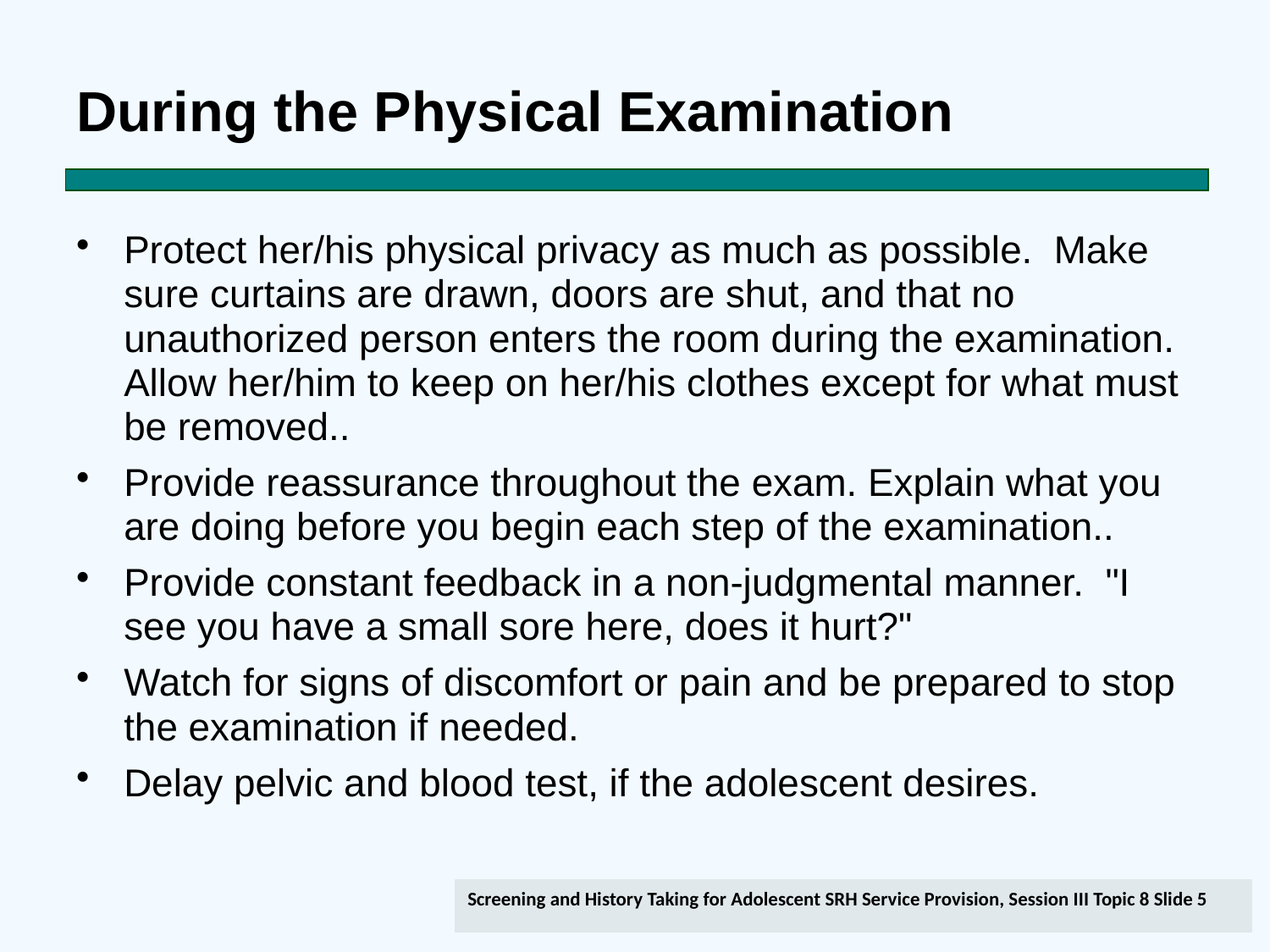

# During the Physical Examination
Protect her/his physical privacy as much as possible.  Make sure curtains are drawn, doors are shut, and that no unauthorized person enters the room during the examination. Allow her/him to keep on her/his clothes except for what must be removed..
Provide reassurance throughout the exam. Explain what you are doing before you begin each step of the examination..
Provide constant feedback in a non-judgmental manner.  "I see you have a small sore here, does it hurt?"
Watch for signs of discomfort or pain and be prepared to stop the examination if needed.
Delay pelvic and blood test, if the adolescent desires.

Screening and History Taking for Adolescent SRH Service Provision, Session III Topic 8 Slide 5